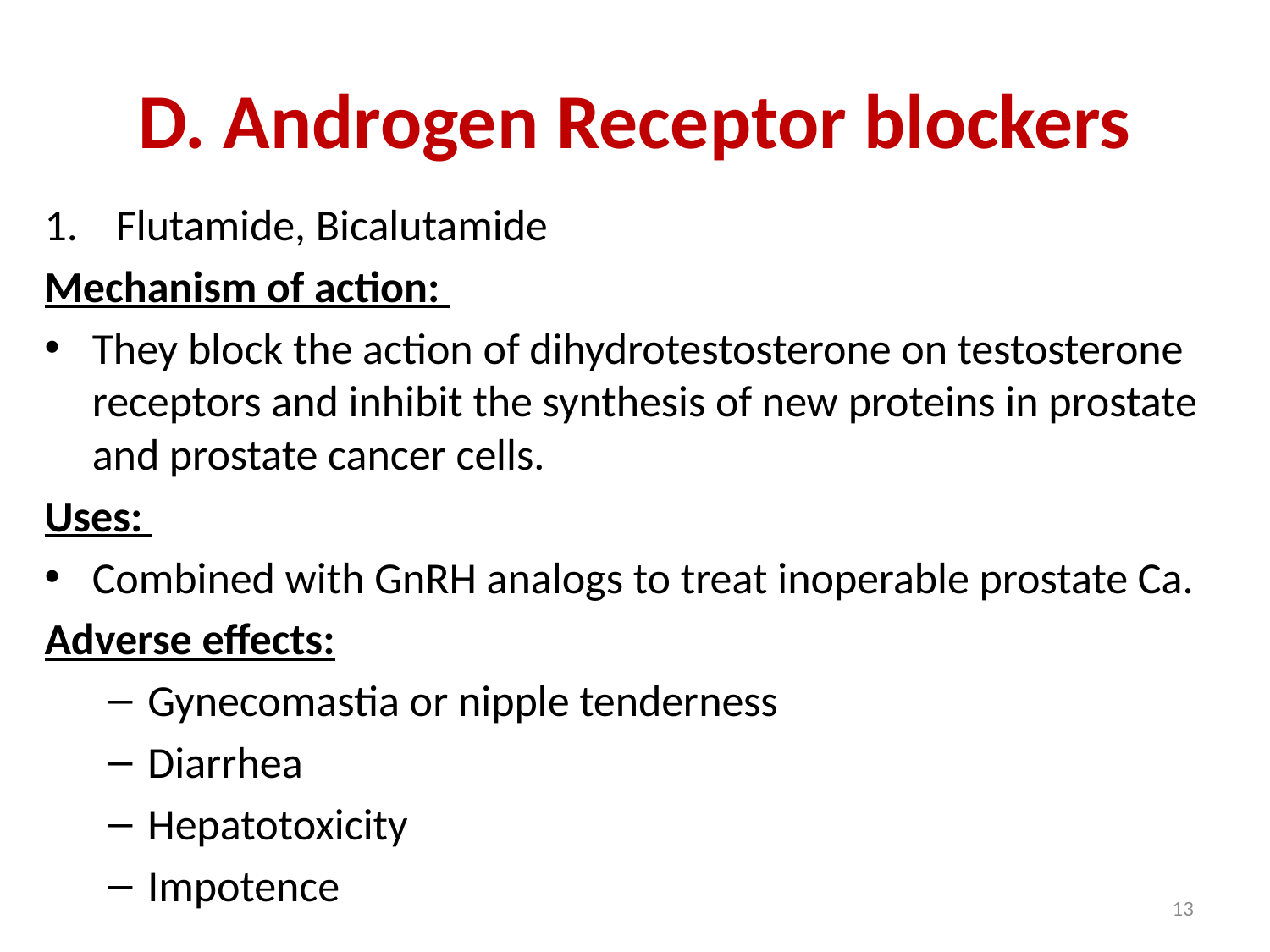

# D. Androgen Receptor blockers
Flutamide, Bicalutamide
Mechanism of action:
They block the action of dihydrotestosterone on testosterone receptors and inhibit the synthesis of new proteins in prostate and prostate cancer cells.
Uses:
Combined with GnRH analogs to treat inoperable prostate Ca.
Adverse effects:
Gynecomastia or nipple tenderness
Diarrhea
Hepatotoxicity
Impotence

13